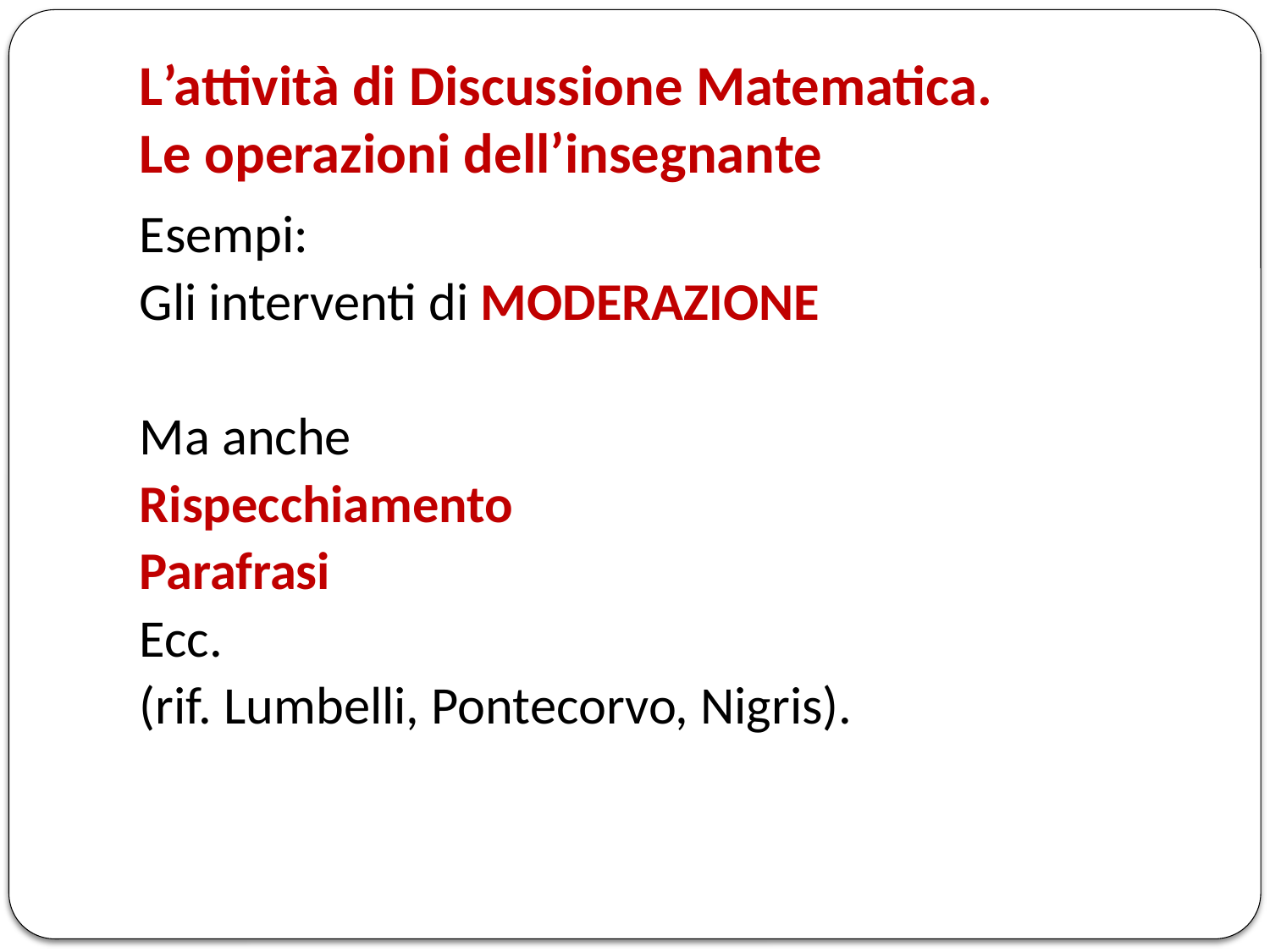

# L’attività di Discussione Matematica. Le operazioni dell’insegnante
Esempi:
Gli interventi di MODERAZIONE

Ma anche
Rispecchiamento
Parafrasi
Ecc.
(rif. Lumbelli, Pontecorvo, Nigris).